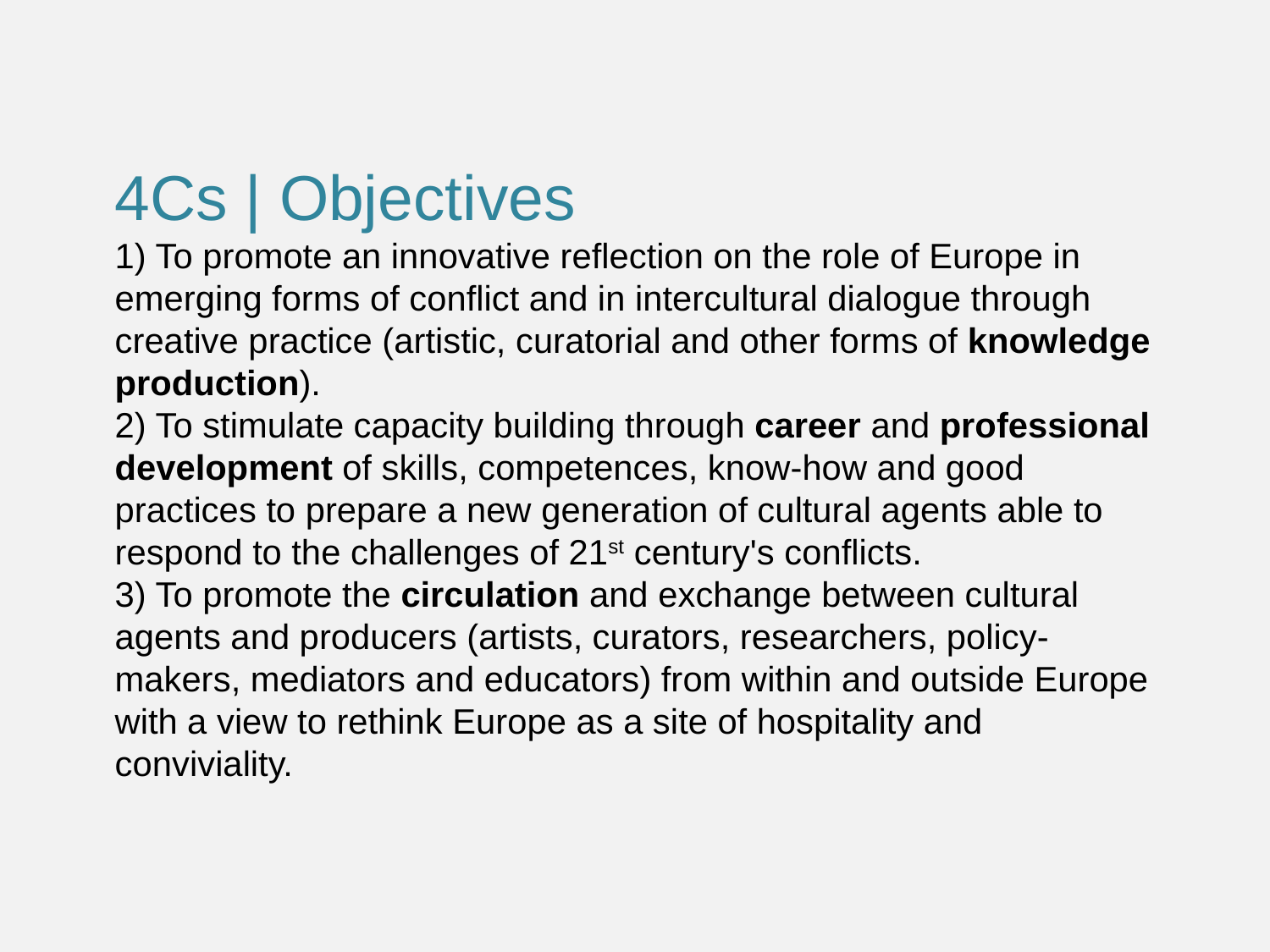

# 4Cs | Objectives 1) To promote an innovative reflection on the role of Europe in emerging forms of conflict and in intercultural dialogue through creative practice (artistic, curatorial and other forms of knowledge production). 2) To stimulate capacity building through career and professional development of skills, competences, know-how and good practices to prepare a new generation of cultural agents able to respond to the challenges of 21st century's conflicts. 3) To promote the circulation and exchange between cultural agents and producers (artists, curators, researchers, policy-makers, mediators and educators) from within and outside Europe with a view to rethink Europe as a site of hospitality and conviviality.